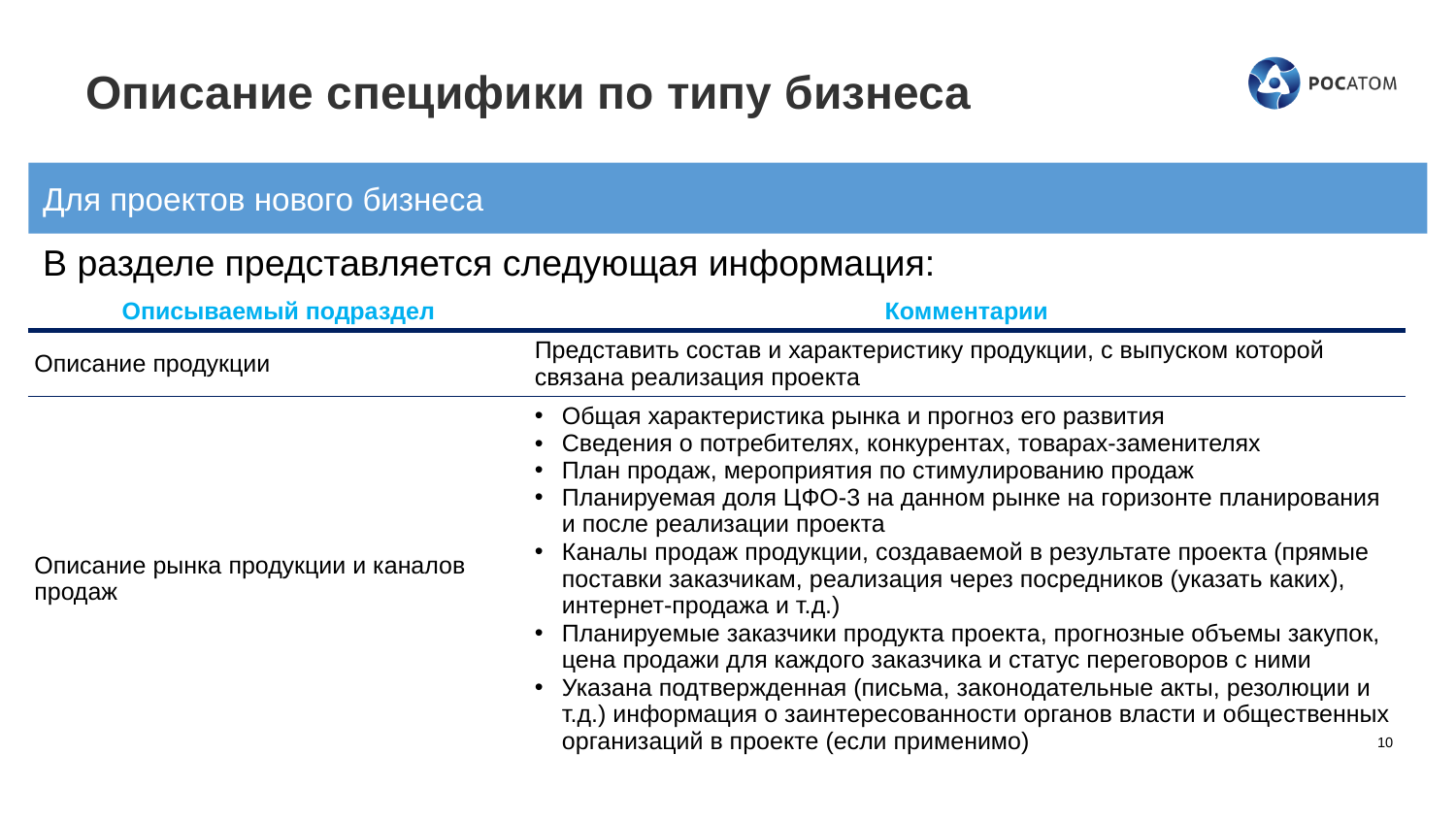

# Описание специфики по типу бизнеса
Для проектов нового бизнеса
В разделе представляется следующая информация:
| Описываемый подраздел | Комментарии |
| --- | --- |
| Описание продукции | Представить состав и характеристику продукции, с выпуском которой связана реализация проекта |
| Описание рынка продукции и каналов продаж | Общая характеристика рынка и прогноз его развития Сведения о потребителях, конкурентах, товарах-заменителях План продаж, мероприятия по стимулированию продаж Планируемая доля ЦФО-3 на данном рынке на горизонте планирования и после реализации проекта Каналы продаж продукции, создаваемой в результате проекта (прямые поставки заказчикам, реализация через посредников (указать каких), интернет-продажа и т.д.) Планируемые заказчики продукта проекта, прогнозные объемы закупок, цена продажи для каждого заказчика и статус переговоров с ними Указана подтвержденная (письма, законодательные акты, резолюции и т.д.) информация о заинтересованности органов власти и общественных организаций в проекте (если применимо) |